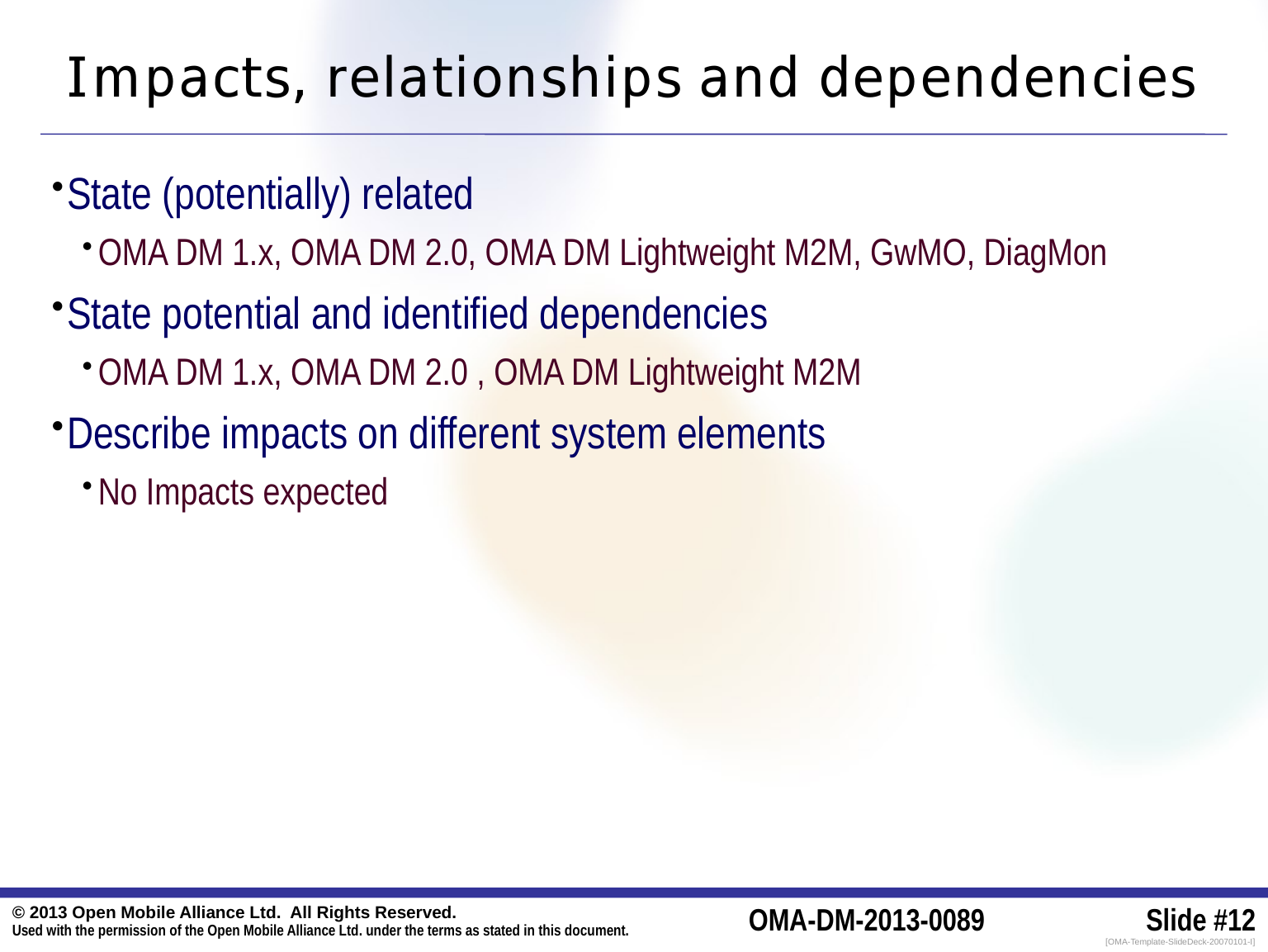

# Impacts, relationships and dependencies
State (potentially) related
OMA DM 1.x, OMA DM 2.0, OMA DM Lightweight M2M, GwMO, DiagMon
State potential and identified dependencies
OMA DM 1.x, OMA DM 2.0 , OMA DM Lightweight M2M
Describe impacts on different system elements
No Impacts expected